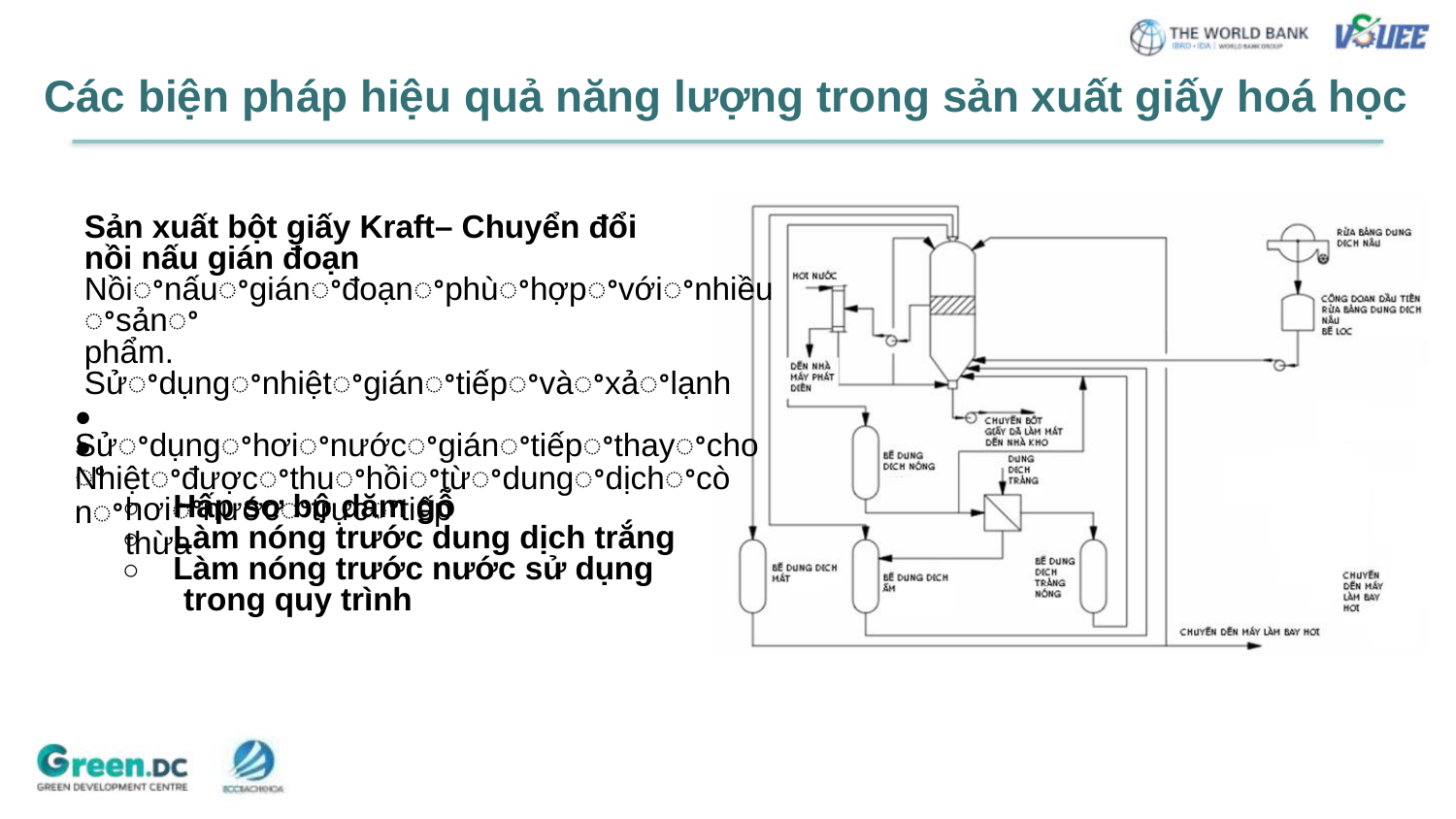

Các biện pháp hiệu quả năng lượng trong sản xuất giấy hoá học
Sản xuất bột giấy Kraft– Chuyển đổi
nồi nấu gián đoạn
Nồiꢀnấuꢀgiánꢀđoạnꢀphùꢀhợpꢀvớiꢀnhiềuꢀsảnꢀ
phẩm.
Sửꢀdụngꢀnhiệtꢀgiánꢀtiếpꢀvàꢀxảꢀlạnh
● Sửꢀdụngꢀhơiꢀnướcꢀgiánꢀtiếpꢀthayꢀchoꢀ
hơiꢀnướcꢀtrựcꢀtiếp
● Nhiệtꢀđượcꢀthuꢀhồiꢀtừꢀdungꢀdịchꢀcònꢀ
thừa
○ Hấp sơ bộ dăm gỗ
○ Làm nóng trước dung dịch trắng
○ Làm nóng trước nước sử dụng
trong quy trình